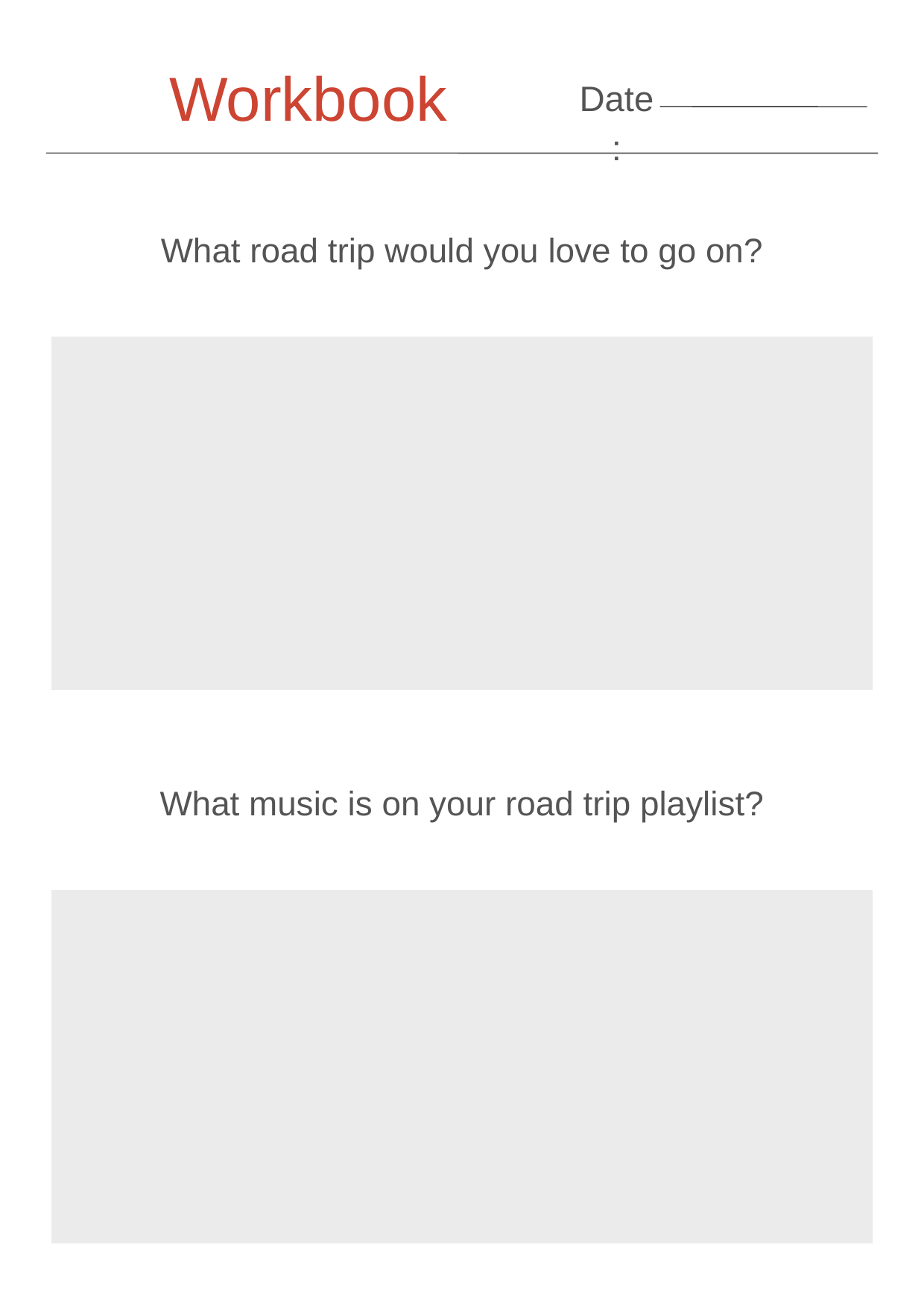

Workbook
Date:

What road trip would you love to go on?

What music is on your road trip playlist?